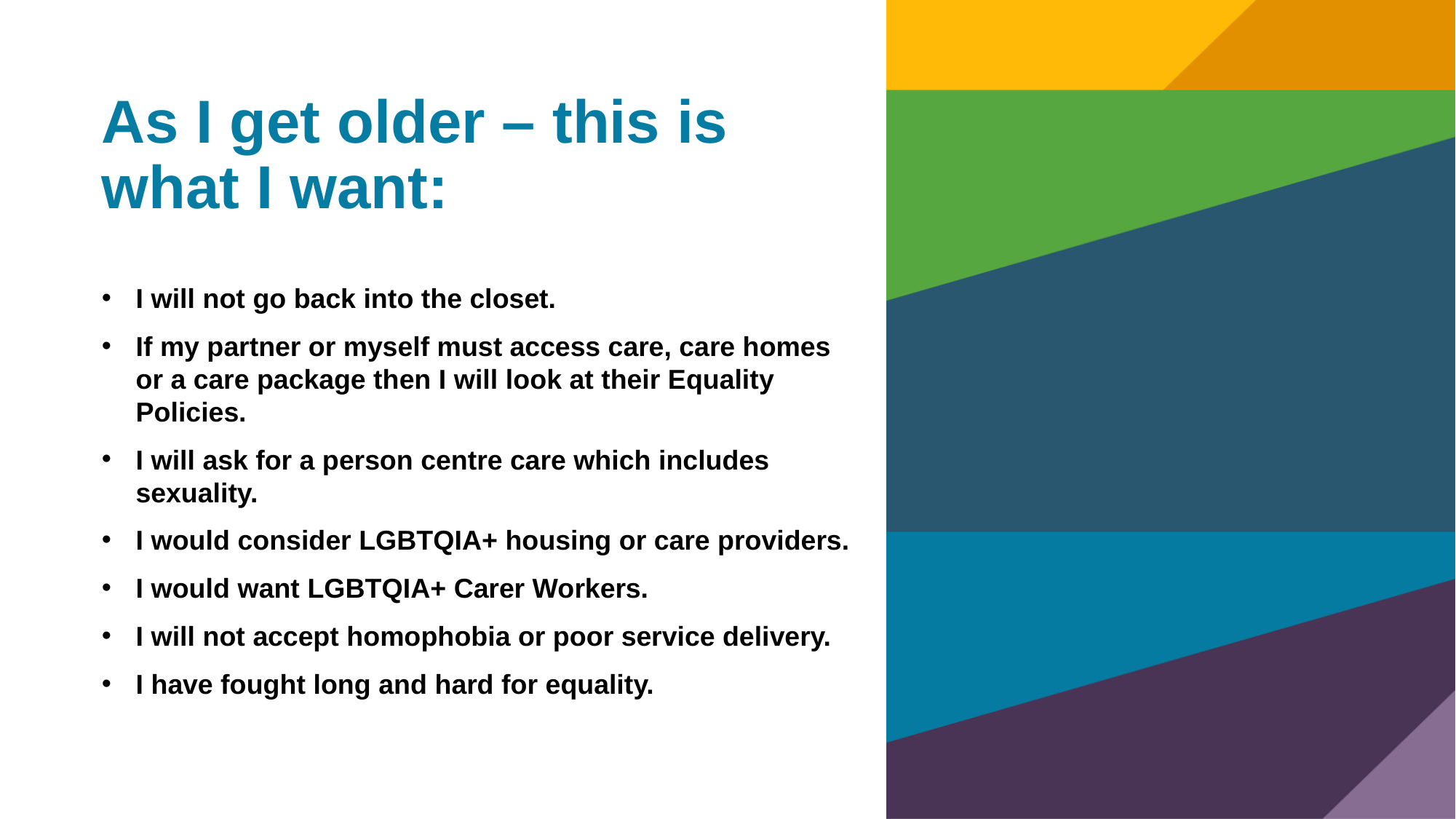

# As I get older – this is what I want:

I will not go back into the closet.
If my partner or myself must access care, care homes or a care package then I will look at their Equality Policies.
I will ask for a person centre care which includes sexuality.
I would consider LGBTQIA+ housing or care providers.
I would want LGBTQIA+ Carer Workers.
I will not accept homophobia or poor service delivery.
I have fought long and hard for equality.